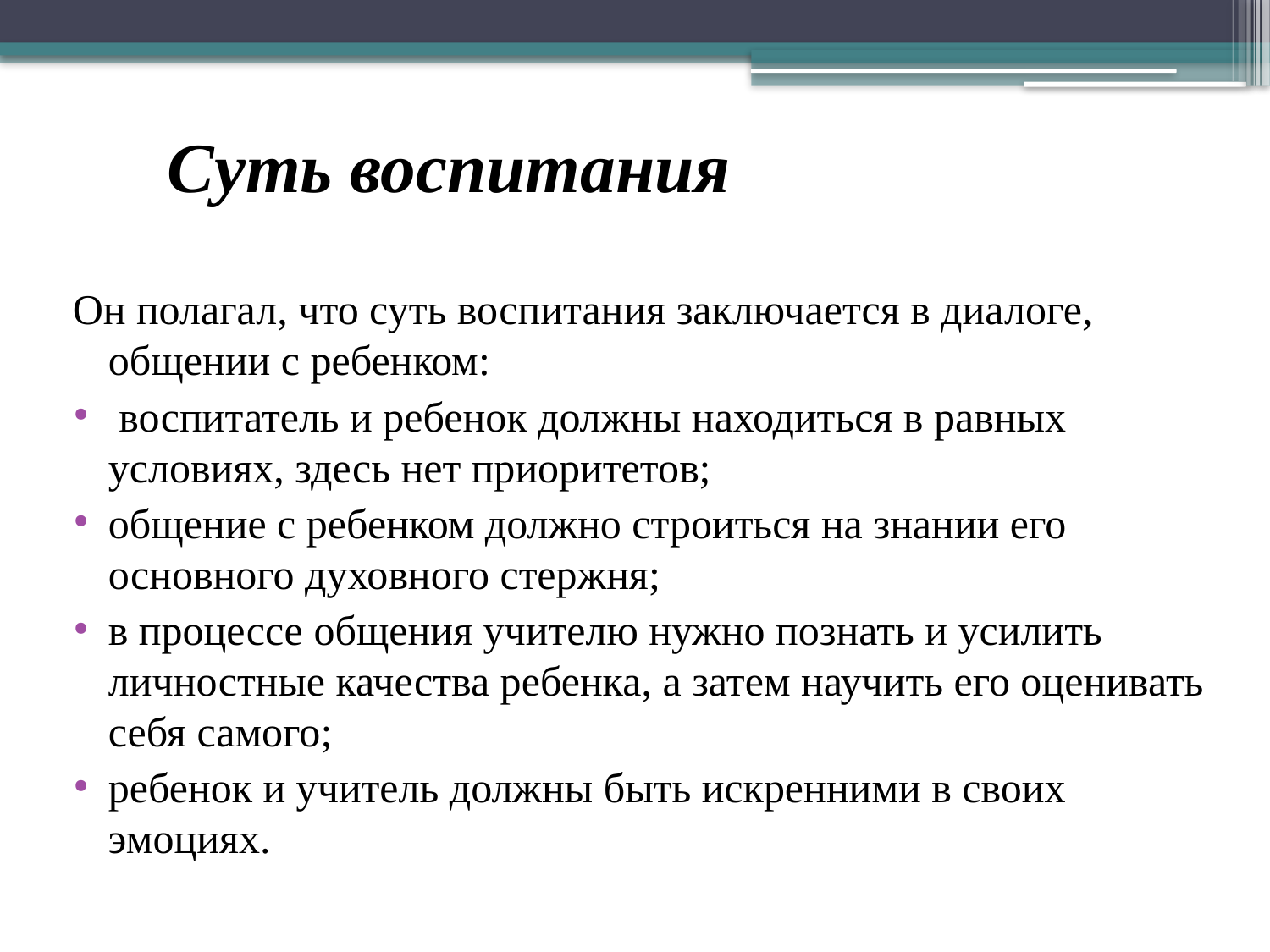

Суть воспитания
Он полагал, что суть воспитания заключается в диалоге, общении с ребенком:
 воспитатель и ребенок должны находиться в равных условиях, здесь нет приоритетов;
общение с ребенком должно строиться на знании его основного духовного стержня;
в процессе общения учителю нужно познать и усилить личностные качества ребенка, а затем научить его оценивать себя самого;
ребенок и учитель должны быть искренними в своих эмоциях.